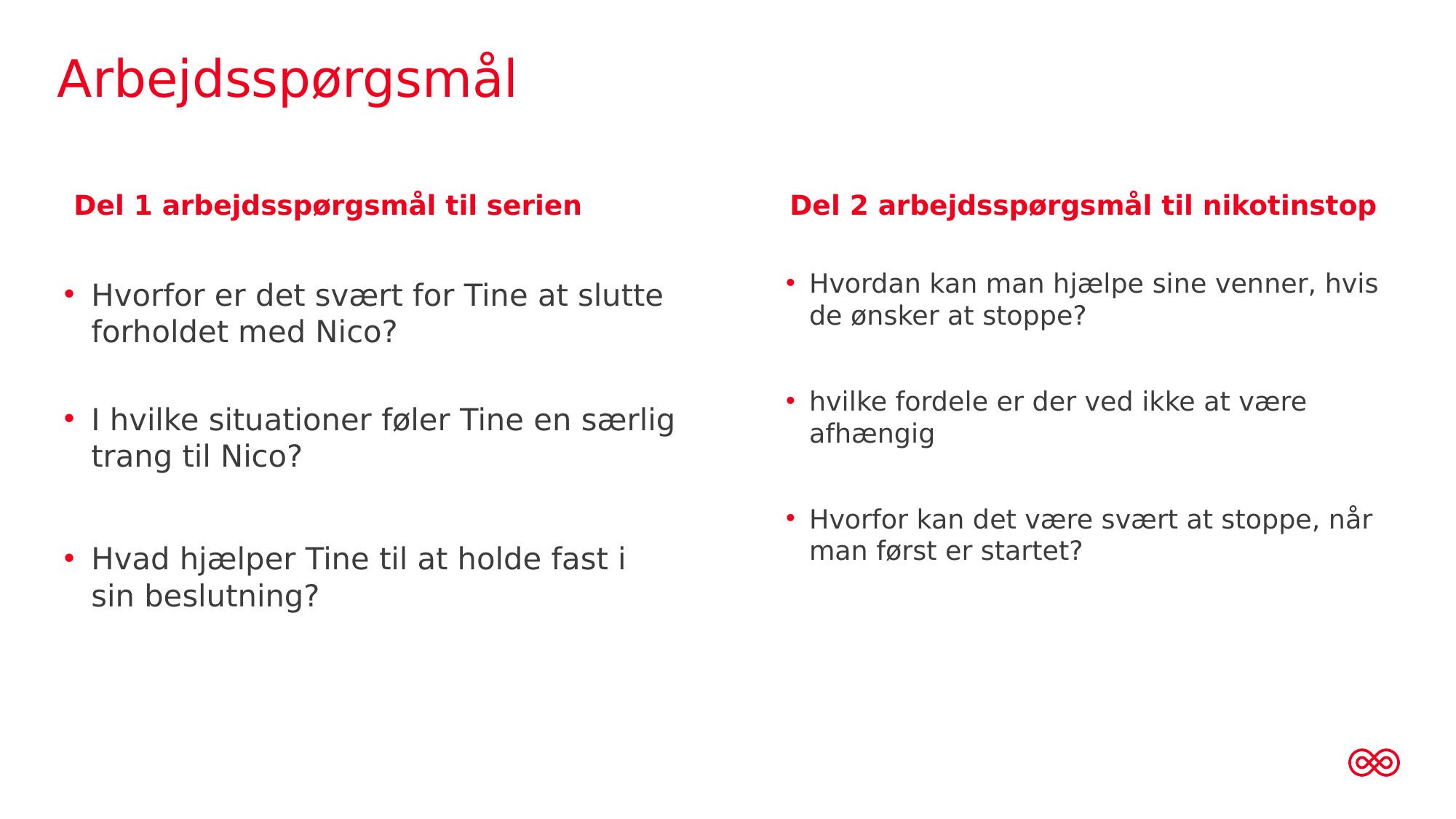

# Arbejdsspørgsmål
Del 1 arbejdsspørgsmål til serien
Del 2 arbejdsspørgsmål til nikotinstop

Hvorfor er det svært for Tine at slutte forholdet med Nico?
I hvilke situationer føler Tine en særlig trang til Nico?

Hvad hjælper Tine til at holde fast i sin beslutning?

Hvordan kan man hjælpe sine venner, hvis de ønsker at stoppe?

hvilke fordele er der ved ikke at være afhængig

Hvorfor kan det være svært at stoppe, når man først er startet?